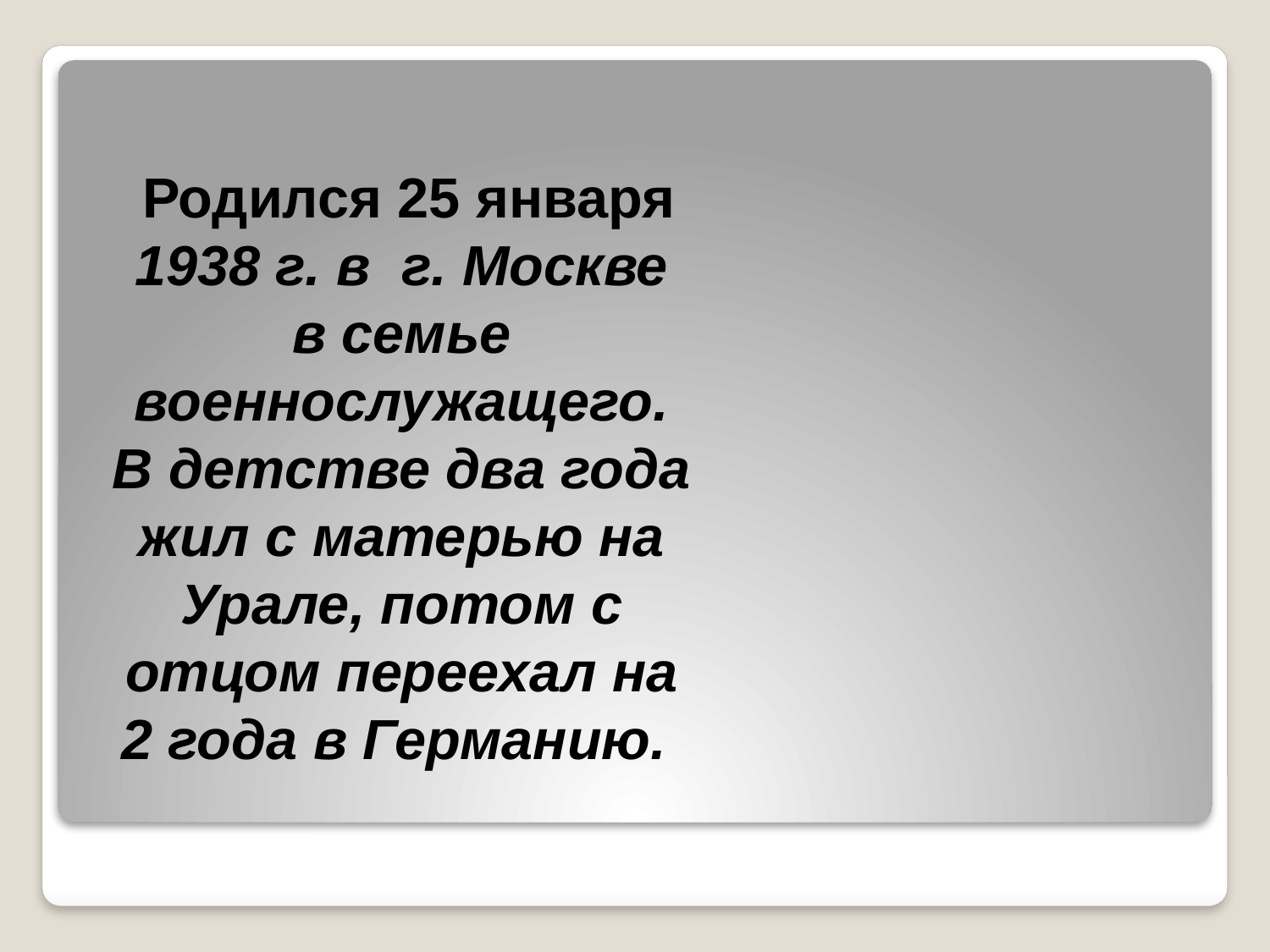

Родился 25 января 1938 г. в  г. Москве в семье военнослужащего. В детстве два года жил с матерью на Урале, потом с отцом переехал на 2 года в Германию.
#